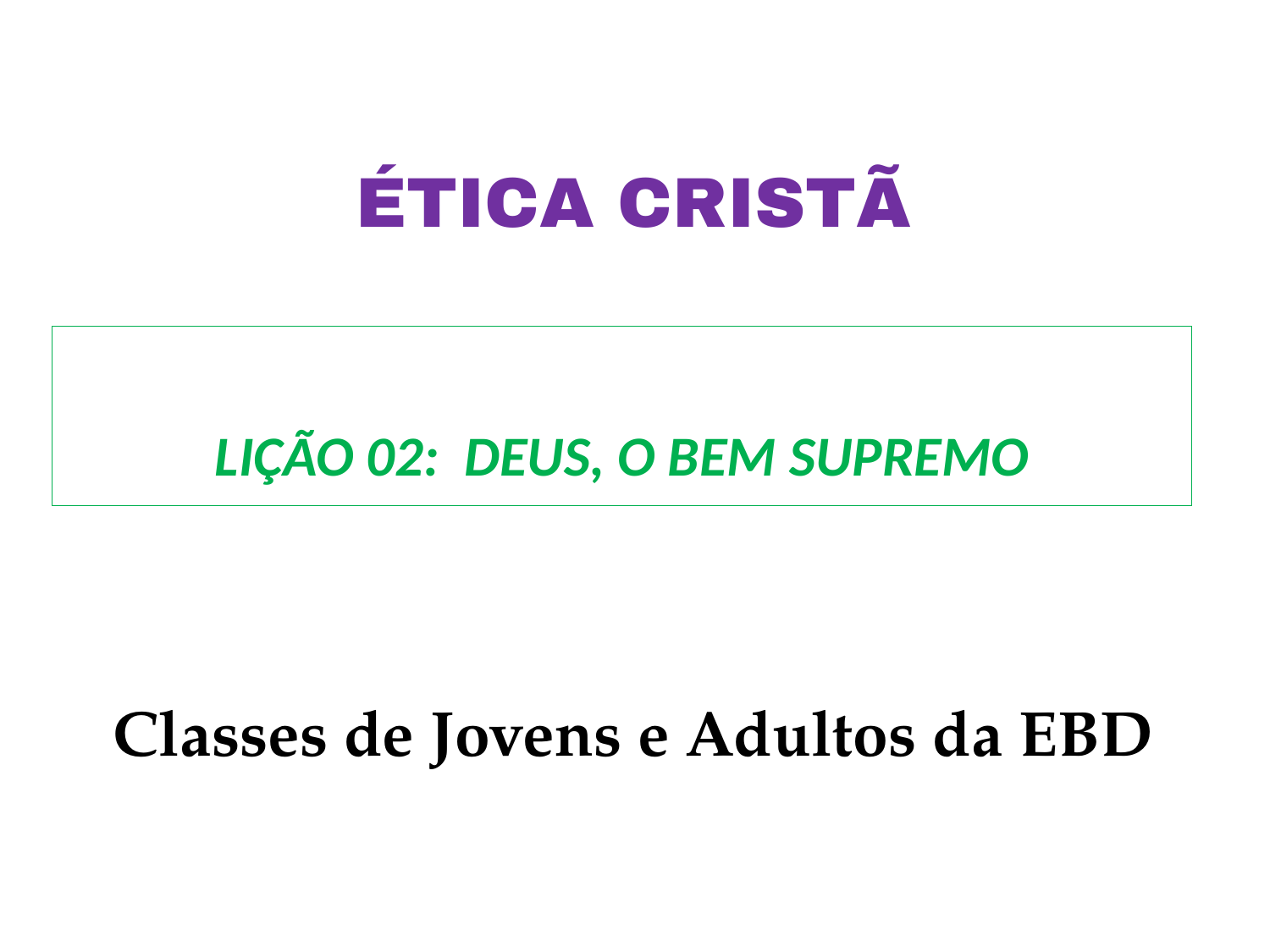

ÉTICA CRISTÃ

LIÇÃO 02:  DEUS, O BEM SUPREMO
Classes de Jovens e Adultos da EBD